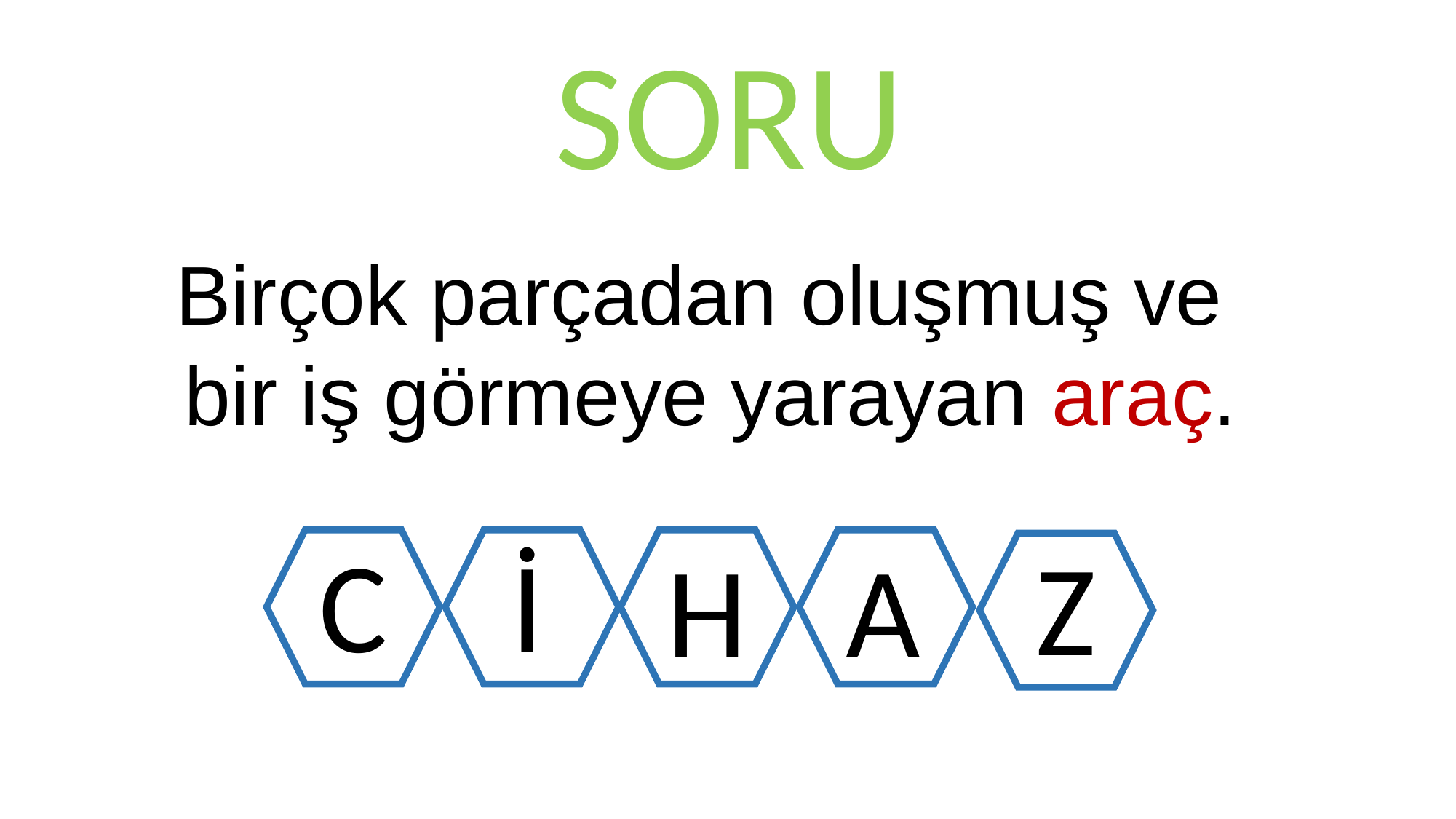

SORU
Birçok parçadan oluşmuş ve
bir iş görmeye yarayan araç.
C
İ
Z
H
A